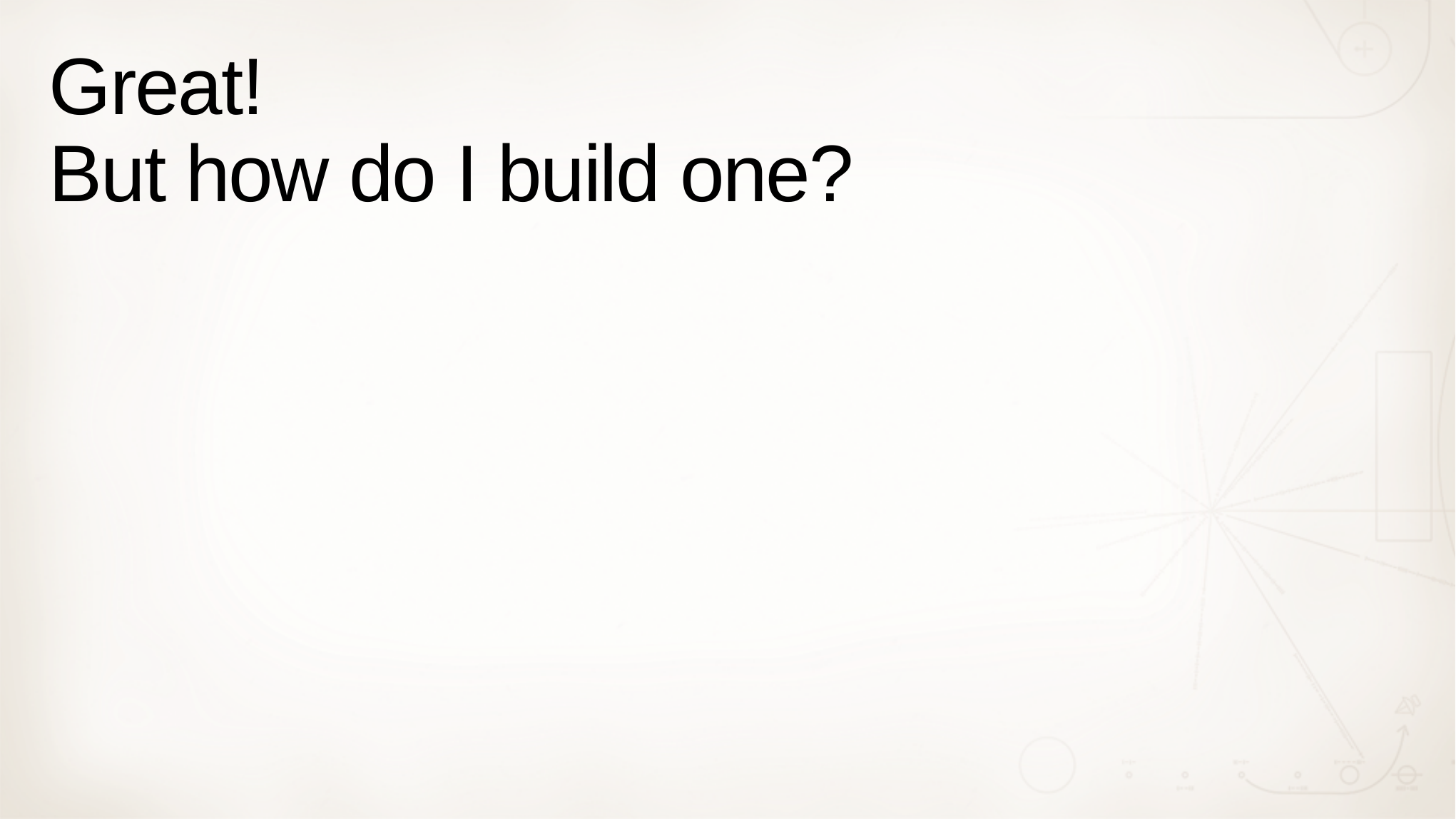

# Great! But how do I build one?